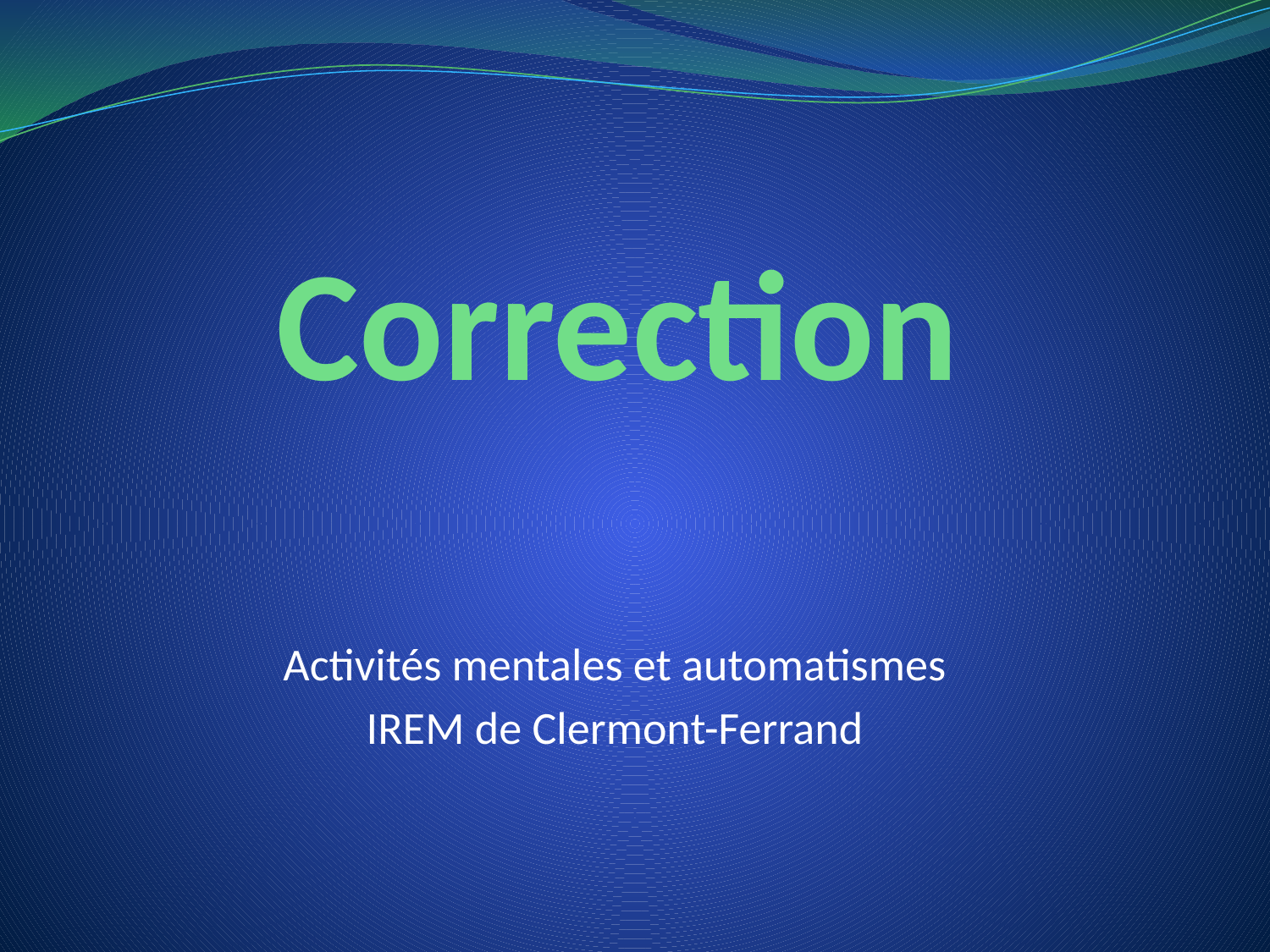

# Correction
Activités mentales et automatismes
IREM de Clermont-Ferrand